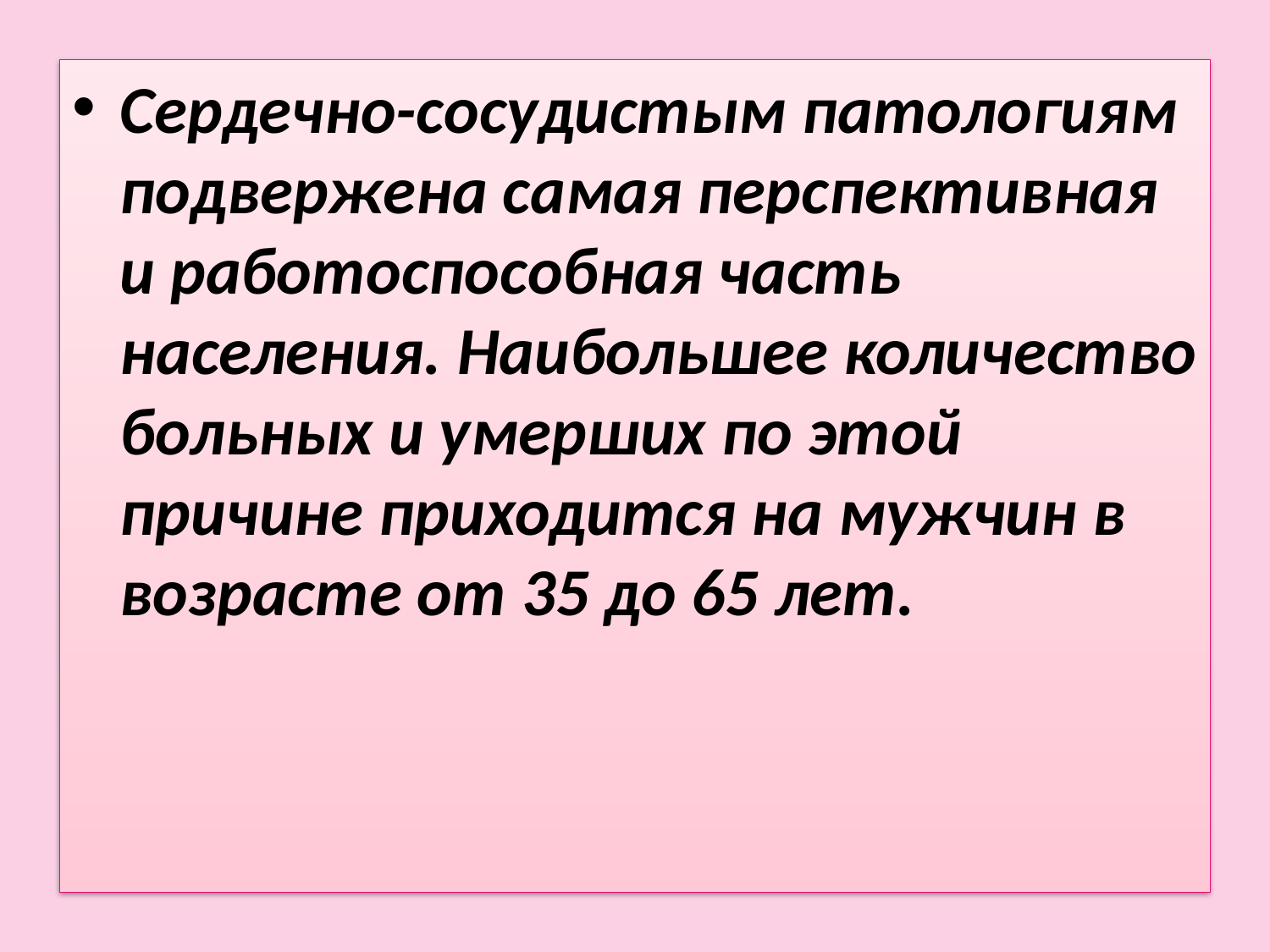

#
Сердечно-сосудистым патологиям подвержена самая перспективная и работоспособная часть населения. Наибольшее количество больных и умерших по этой причине приходится на мужчин в возрасте от 35 до 65 лет.